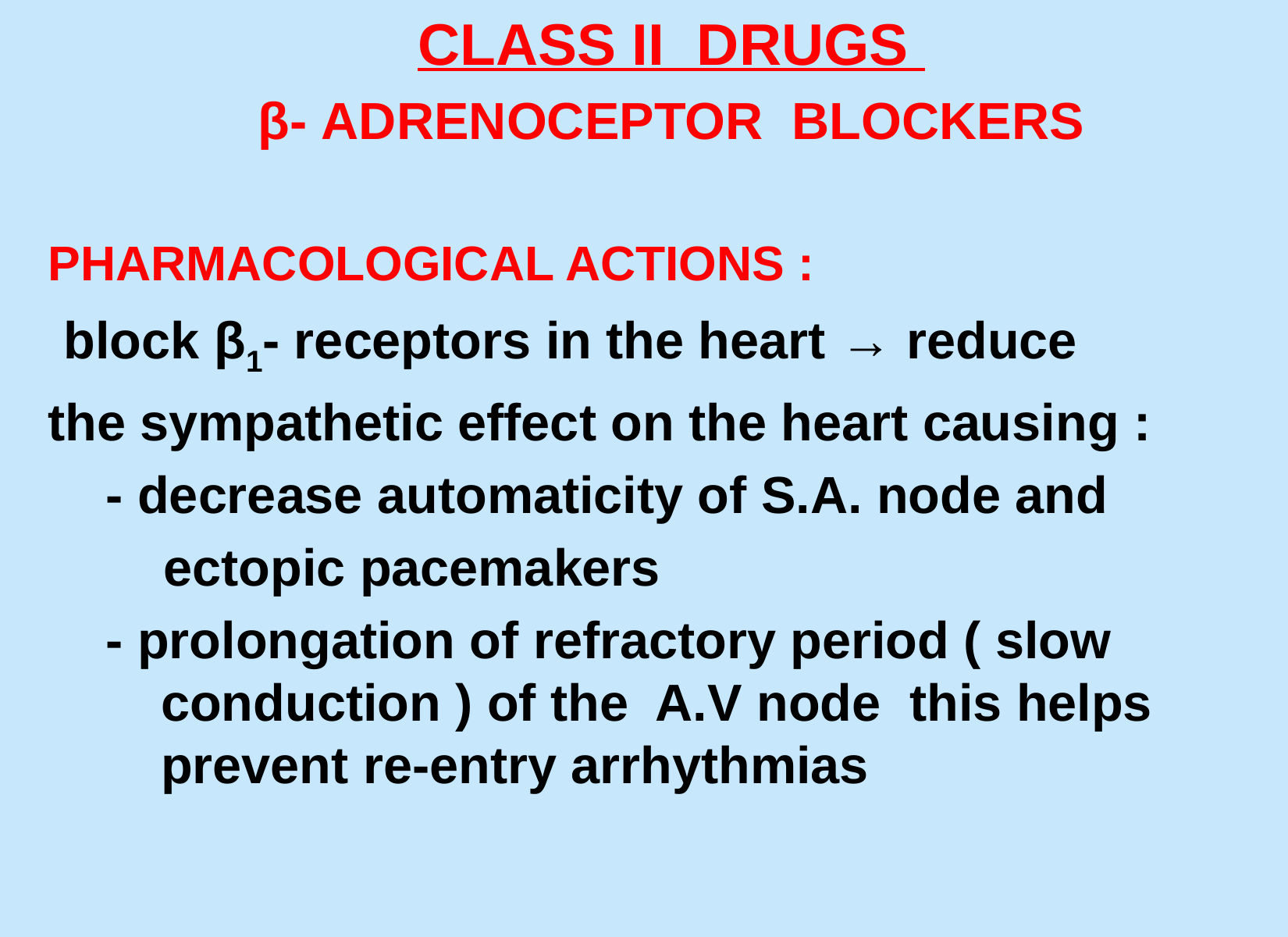

CLASS II  DRUGS
β- ADRENOCEPTOR  BLOCKERS

PHARMACOLOGICAL ACTIONS :
 block β1- receptors in the heart → reduce
the sympathetic effect on the heart causing :
    - decrease automaticity of S.A. node and
        ectopic pacemakers
    - prolongation of refractory period ( slow conduction ) of the  A.V node  this helps prevent re-entry arrhythmias

#